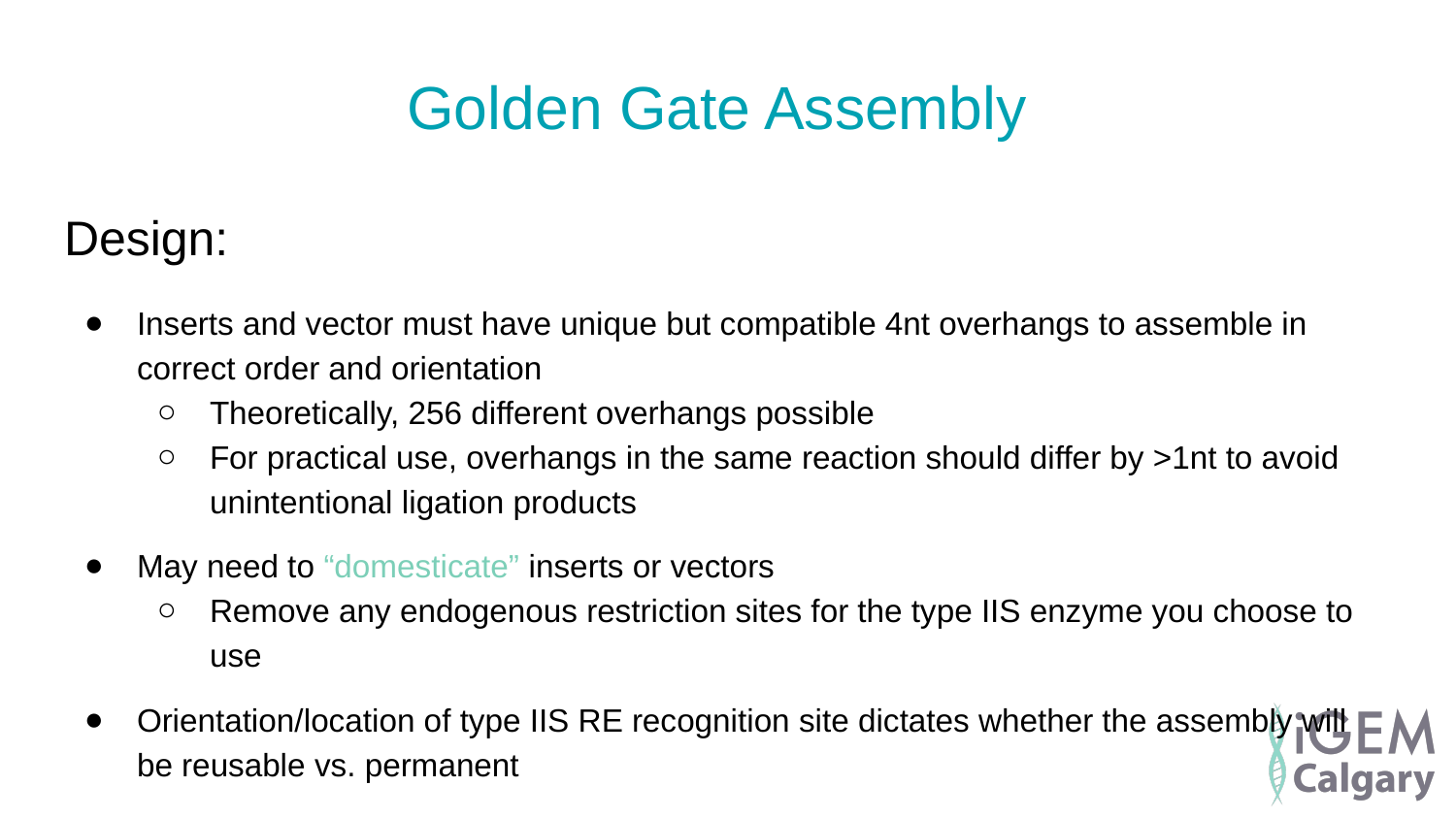

Golden Gate Assembly
Design:
Inserts and vector must have unique but compatible 4nt overhangs to assemble in correct order and orientation
Theoretically, 256 different overhangs possible
For practical use, overhangs in the same reaction should differ by >1nt to avoid unintentional ligation products
May need to “domesticate” inserts or vectors
Remove any endogenous restriction sites for the type IIS enzyme you choose to use
Orientation/location of type IIS RE recognition site dictates whether the assembly will be reusable vs. permanent